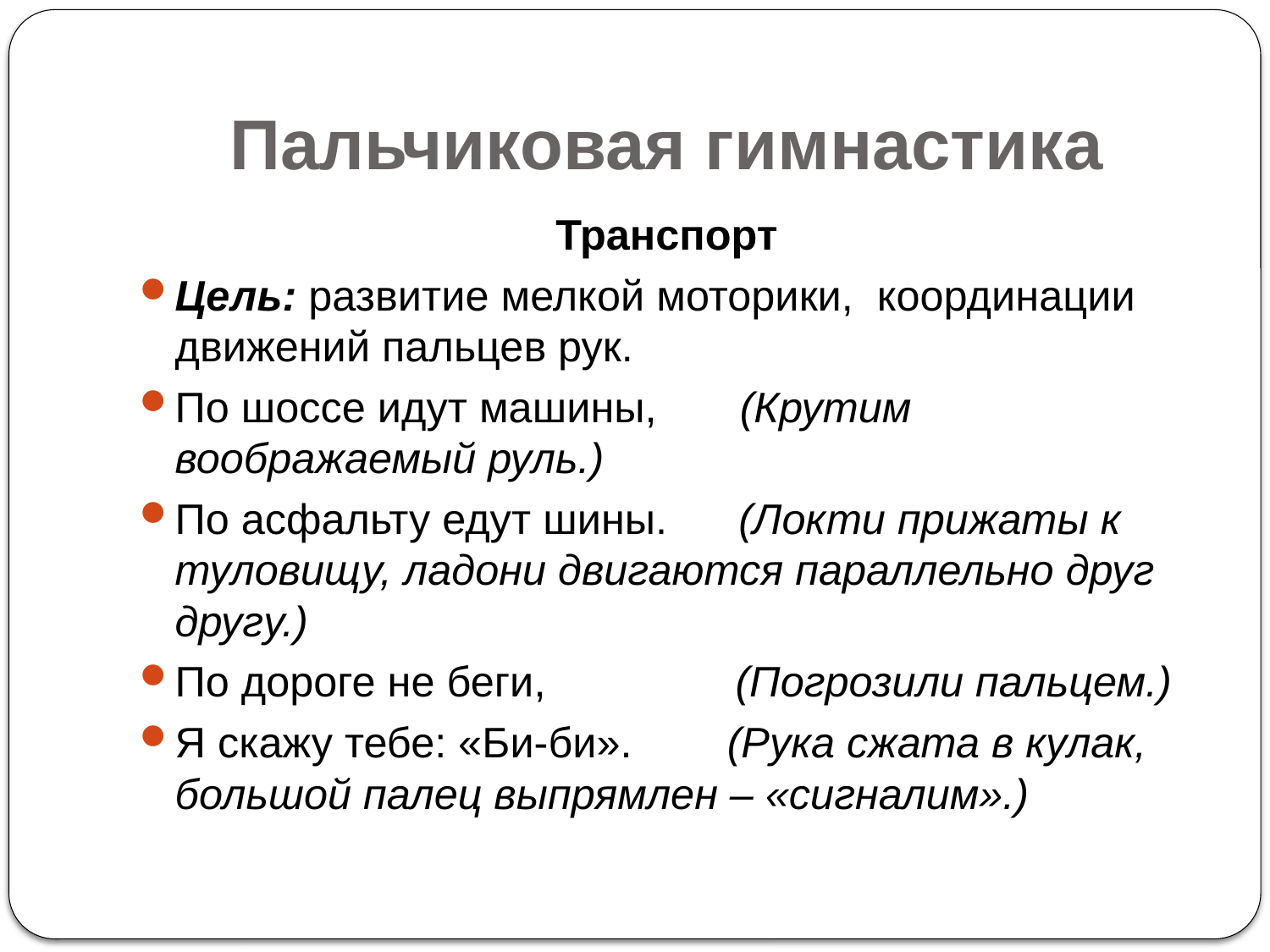

# Пальчиковая гимнастика
Транспорт
Цель: развитие мелкой моторики,  координации движений пальцев рук.
По шоссе идут машины,       (Крутим воображаемый руль.)
По асфальту едут шины.      (Локти прижаты к туловищу, ладони двигаются параллельно друг другу.)
По дороге не беги,                (Погрозили пальцем.)
Я скажу тебе: «Би-би».        (Рука сжата в кулак, большой палец выпрямлен – «сигналим».)